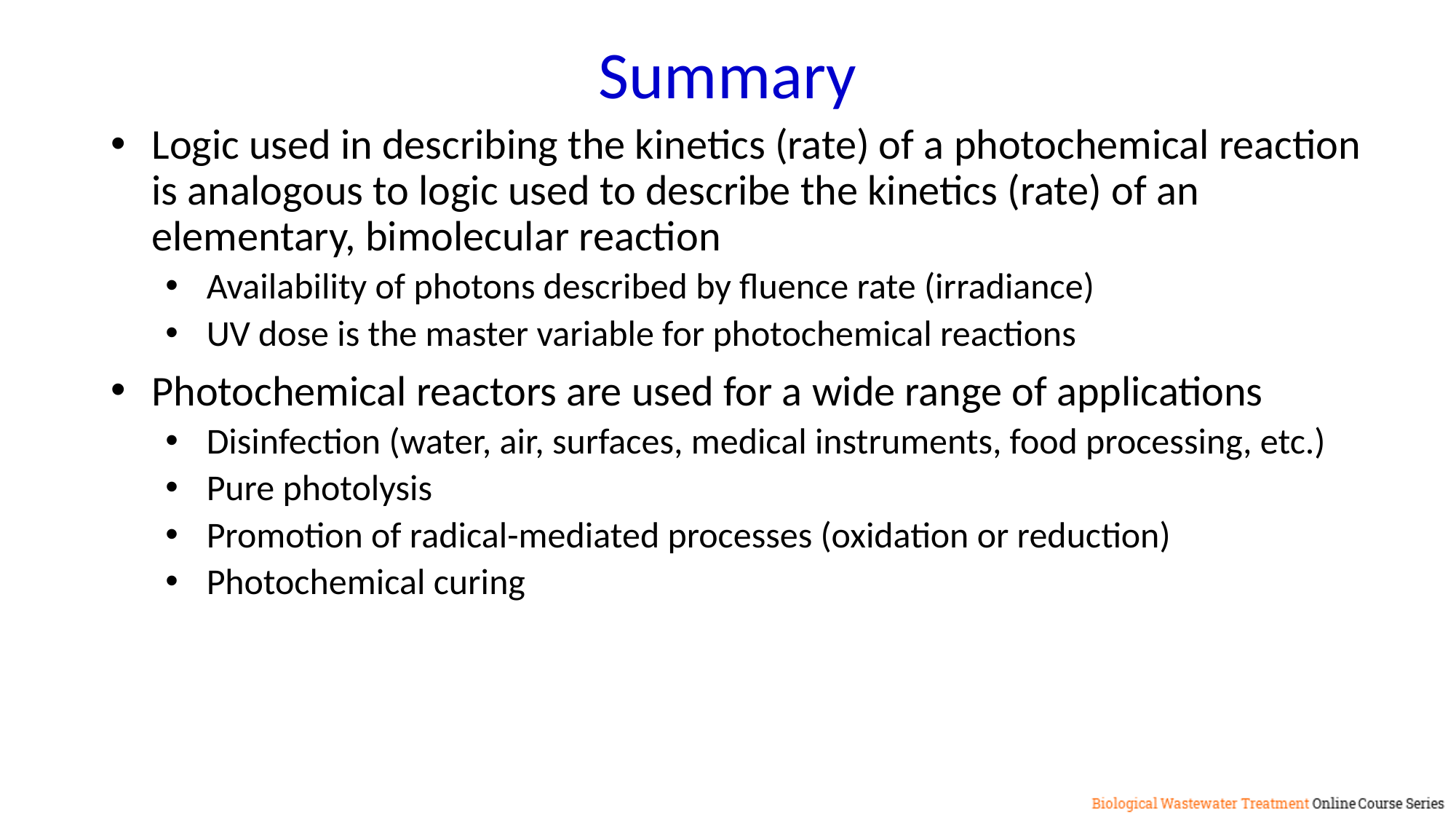

Summary
Logic used in describing the kinetics (rate) of a photochemical reaction is analogous to logic used to describe the kinetics (rate) of an elementary, bimolecular reaction
Availability of photons described by fluence rate (irradiance)
UV dose is the master variable for photochemical reactions
Photochemical reactors are used for a wide range of applications
Disinfection (water, air, surfaces, medical instruments, food processing, etc.)
Pure photolysis
Promotion of radical-mediated processes (oxidation or reduction)
Photochemical curing